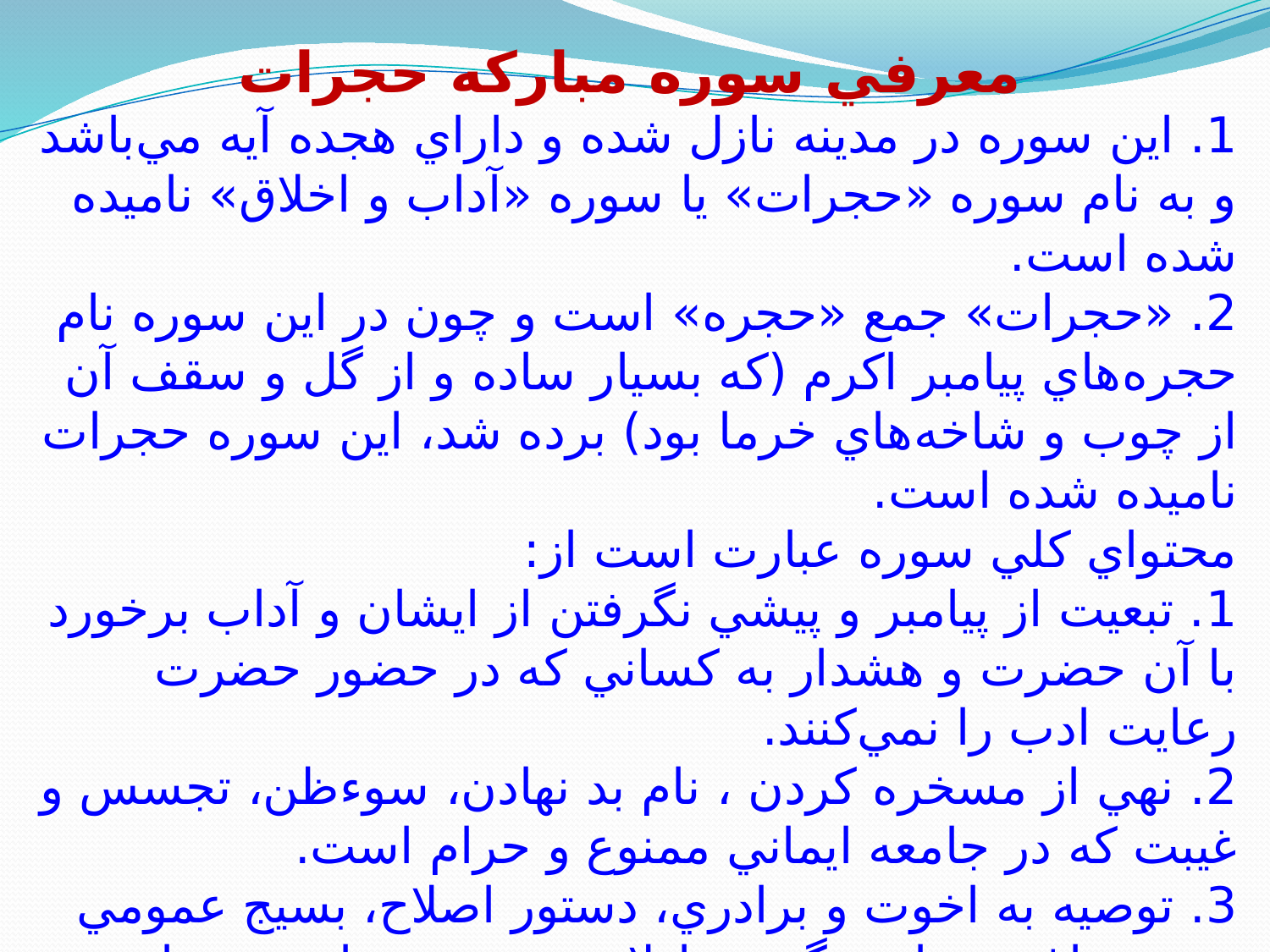

معرفي سوره مبارکه حجرات
1. اين سوره در مدينه نازل شده و داراي هجده آيه مي‌باشد و به نام سوره «حجرات» يا سوره «آداب و اخلاق» ناميده شده است.
2. «حجرات» جمع «حجره» است و چون در اين سوره نام حجره‌هاي پيامبر اکرم (که بسيار ساده و از گل و سقف آن از چوب و شاخه‌هاي خرما بود) برده شد، اين سوره حجرات ناميده شده است.
محتواي کلي سوره عبارت است از:
1. تبعيت از پيامبر و پيشي نگرفتن از ايشان و آداب برخورد با آن حضرت و هشدار به کساني که در حضور حضرت رعايت ادب را نمي‌کنند.
2. نهي از مسخره کردن ، نام بد نهادن، سوءظن، تجسس و غيبت که در جامعه ايماني ممنوع و حرام است.
3. توصيه به اخوت و برادري، دستور اصلاح، بسيج عمومي بر ضد ياغي، ميانجي‌گري عادلانه، تحقيق درباره خبرهاي رسيده از افراد مشکوک و تعيين ملاک برتري که در يک جامعه ايماني لازم است.